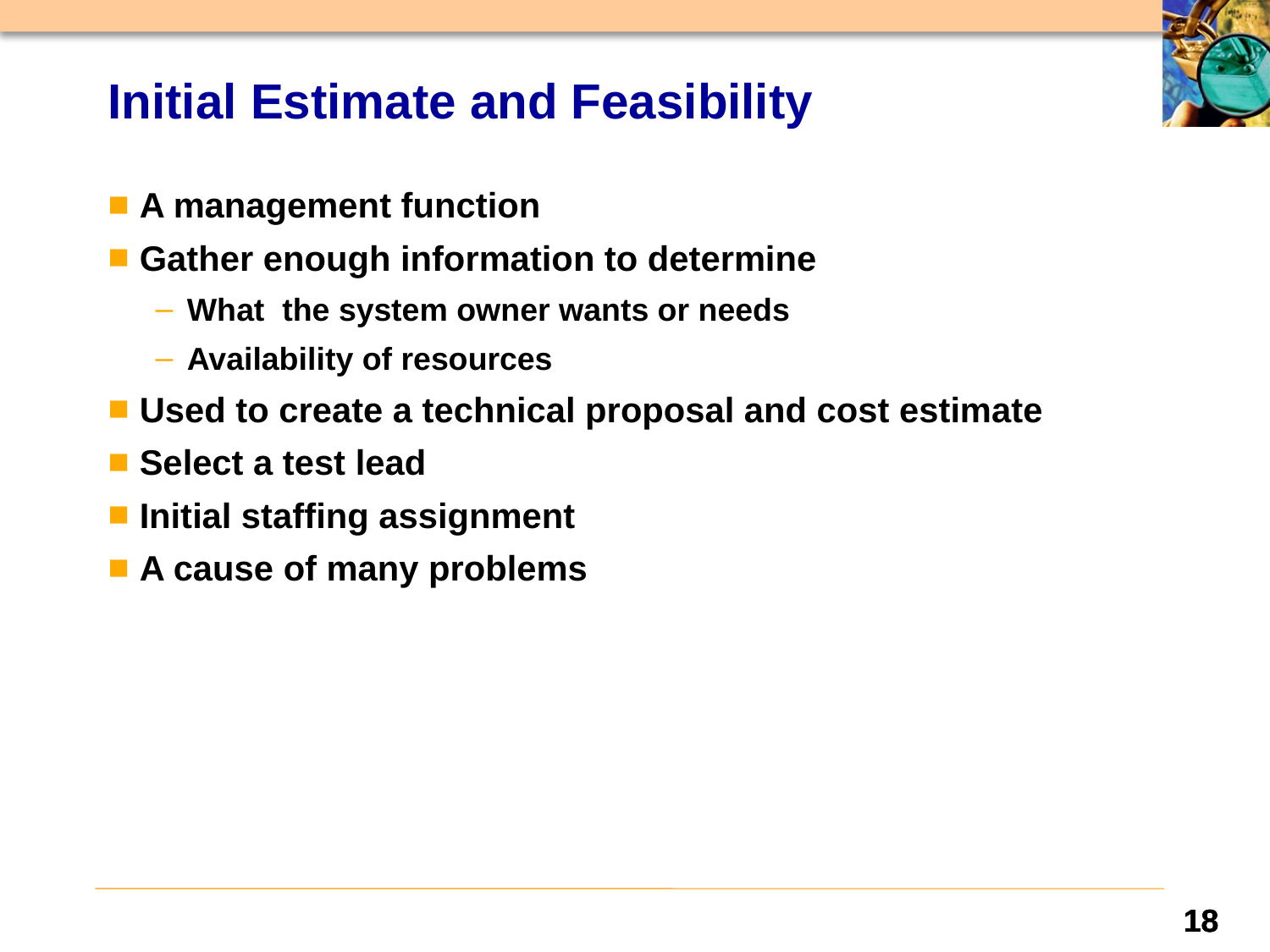

# Initial Estimate and Feasibility
A management function
Gather enough information to determine
What  the system owner wants or needs
Availability of resources
Used to create a technical proposal and cost estimate
Select a test lead
Initial staffing assignment
A cause of many problems

18